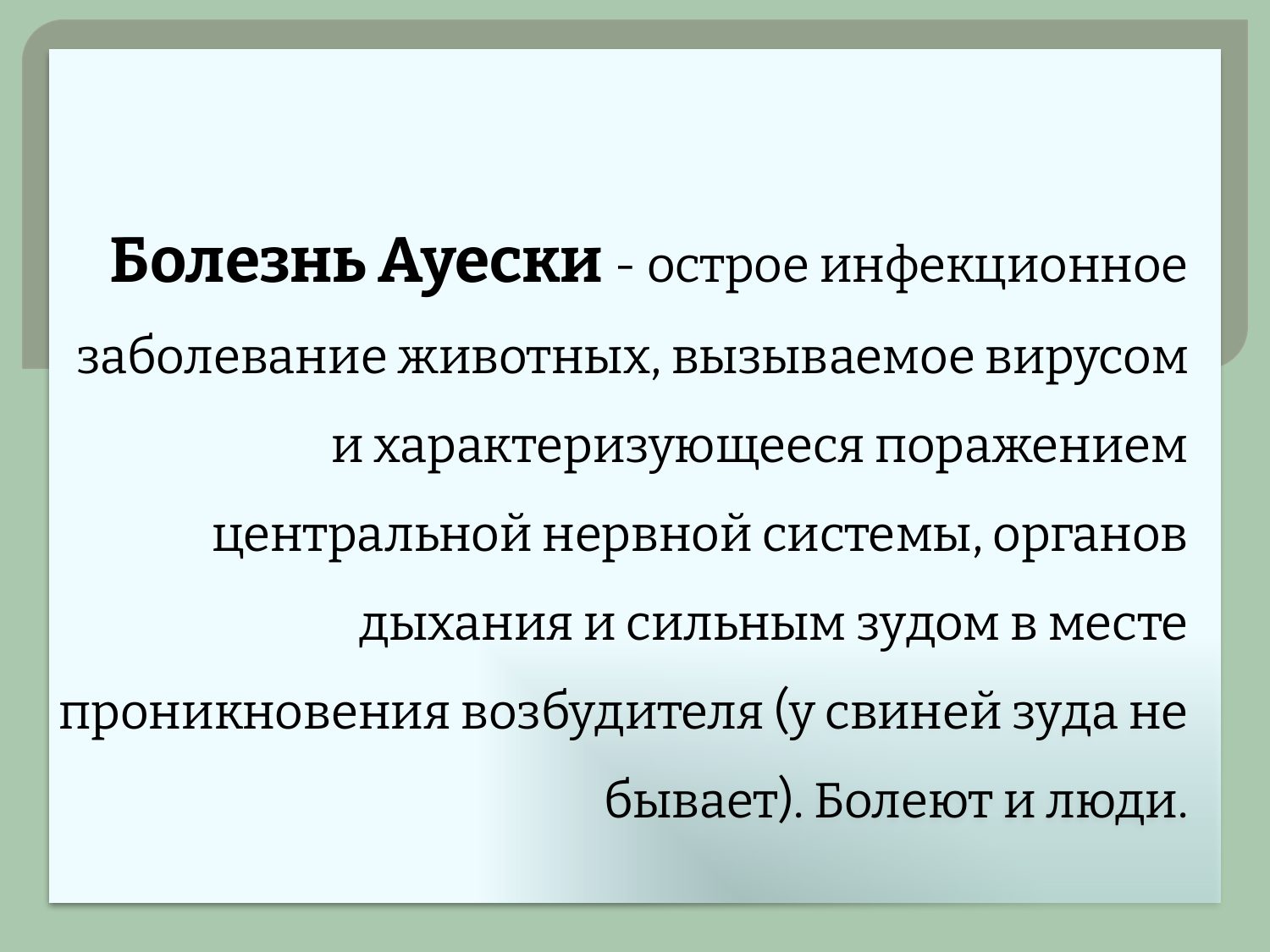

# Болезнь Ауески - острое инфекционное заболевание животных, вызываемое вирусом и характеризующееся поражением центральной нервной системы, органов дыхания и сильным зудом в месте проникновения возбудителя (у свиней зуда не бывает). Болеют и люди.